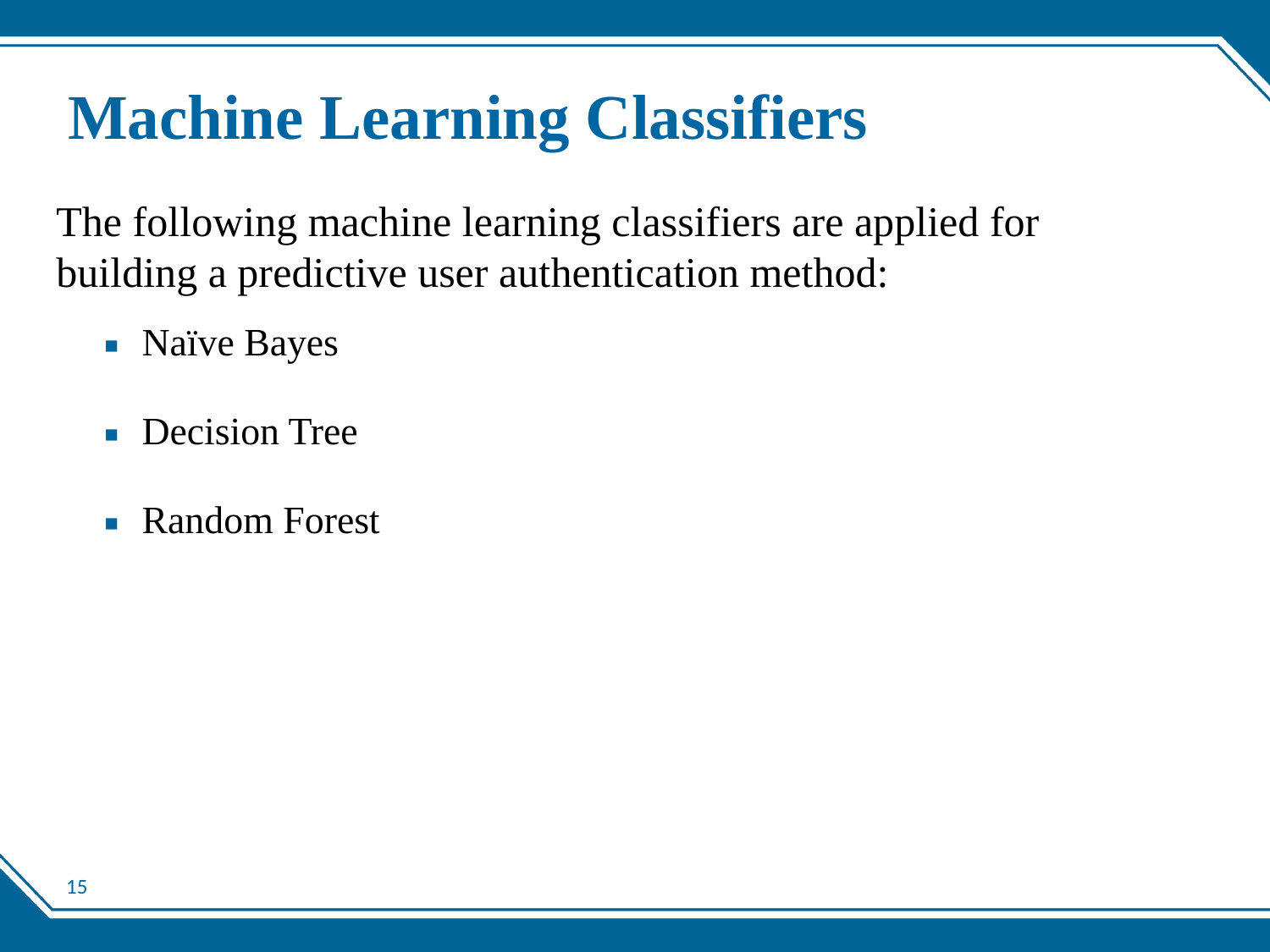

# Machine Learning Classifiers
The following machine learning classifiers are applied for building a predictive user authentication method:
Naïve Bayes
Decision Tree
Random Forest